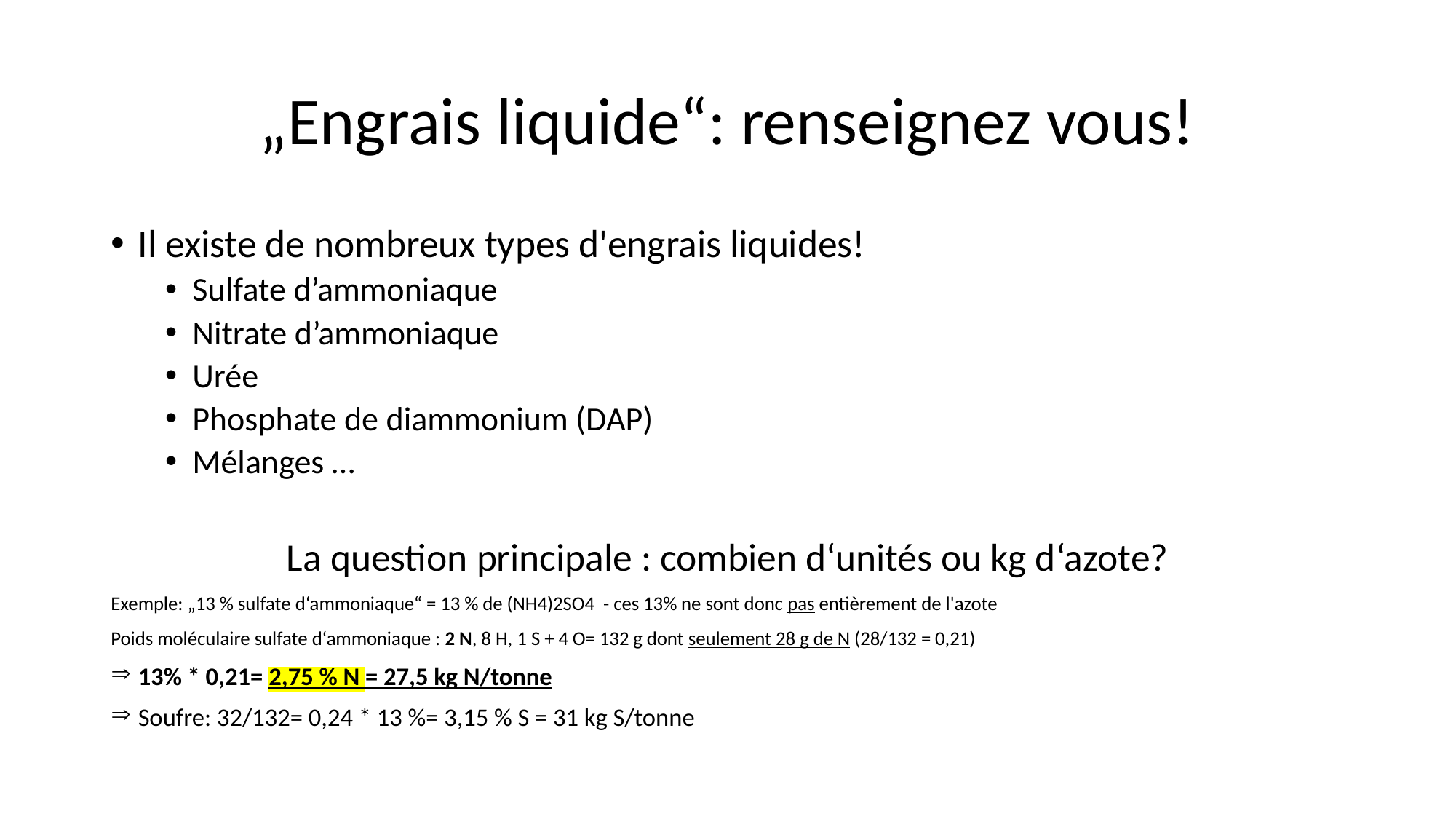

# „Engrais liquide“: renseignez vous!
Il existe de nombreux types d'engrais liquides!
Sulfate d’ammoniaque
Nitrate d’ammoniaque
Urée
Phosphate de diammonium (DAP)
Mélanges …

La question principale : combien d‘unités ou kg d‘azote?
Exemple: „13 % sulfate d‘ammoniaque“ = 13 % de (NH4)2SO4  - ces 13% ne sont donc pas entièrement de l'azote
Poids moléculaire sulfate d‘ammoniaque : 2 N, 8 H, 1 S + 4 O= 132 g dont seulement 28 g de N (28/132 = 0,21)
13% * 0,21= 2,75 % N = 27,5 kg N/tonne
Soufre: 32/132= 0,24 * 13 %= 3,15 % S = 31 kg S/tonne